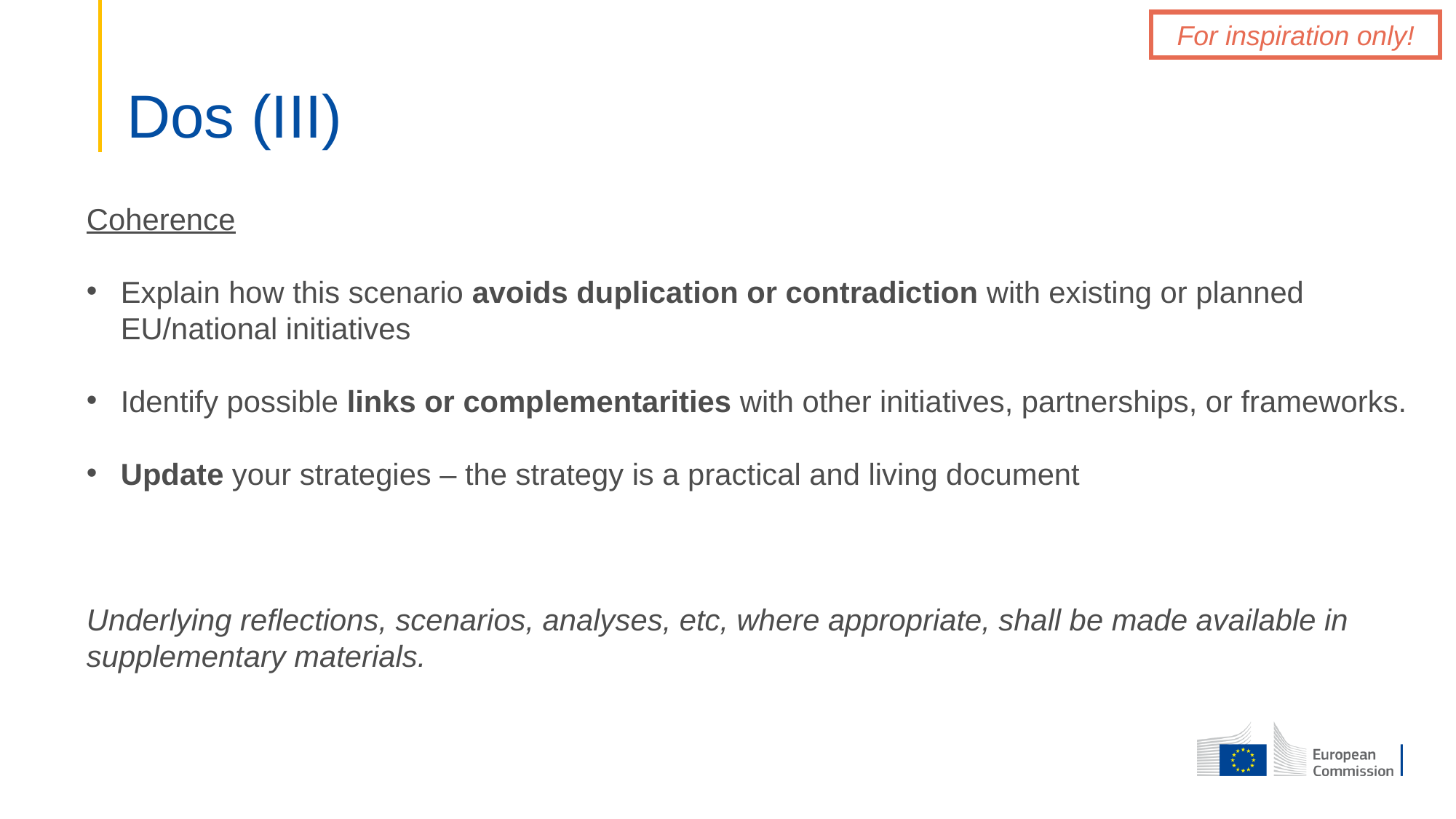

For inspiration only!
# Dos (III)
Coherence

Explain how this scenario avoids duplication or contradiction with existing or planned EU/national initiatives

Identify possible links or complementarities with other initiatives, partnerships, or frameworks.

Update your strategies – the strategy is a practical and living document

Underlying reflections, scenarios, analyses, etc, where appropriate, shall be made available in supplementary materials.